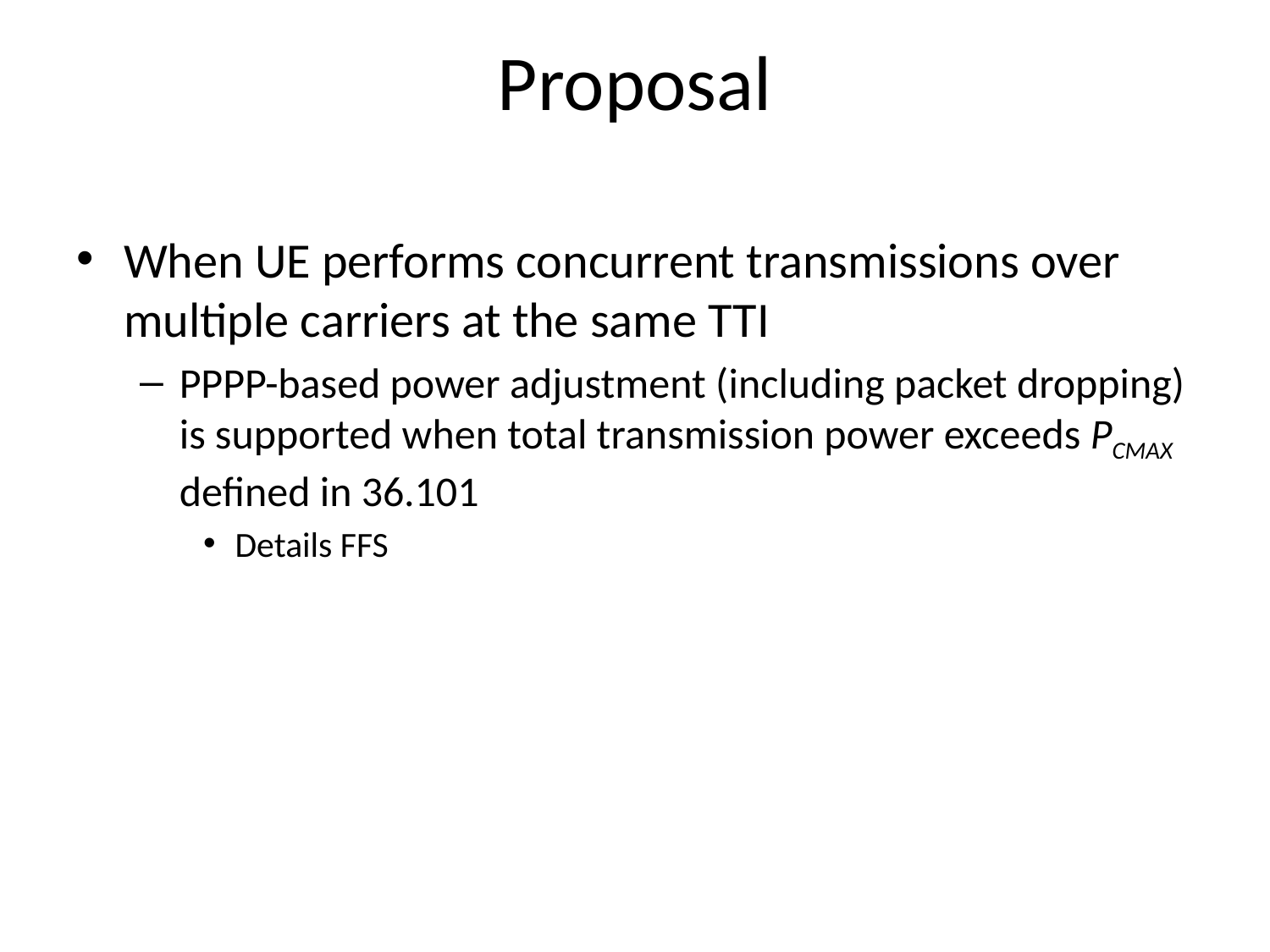

# Proposal
When UE performs concurrent transmissions over multiple carriers at the same TTI
PPPP-based power adjustment (including packet dropping) is supported when total transmission power exceeds PCMAX defined in 36.101
Details FFS